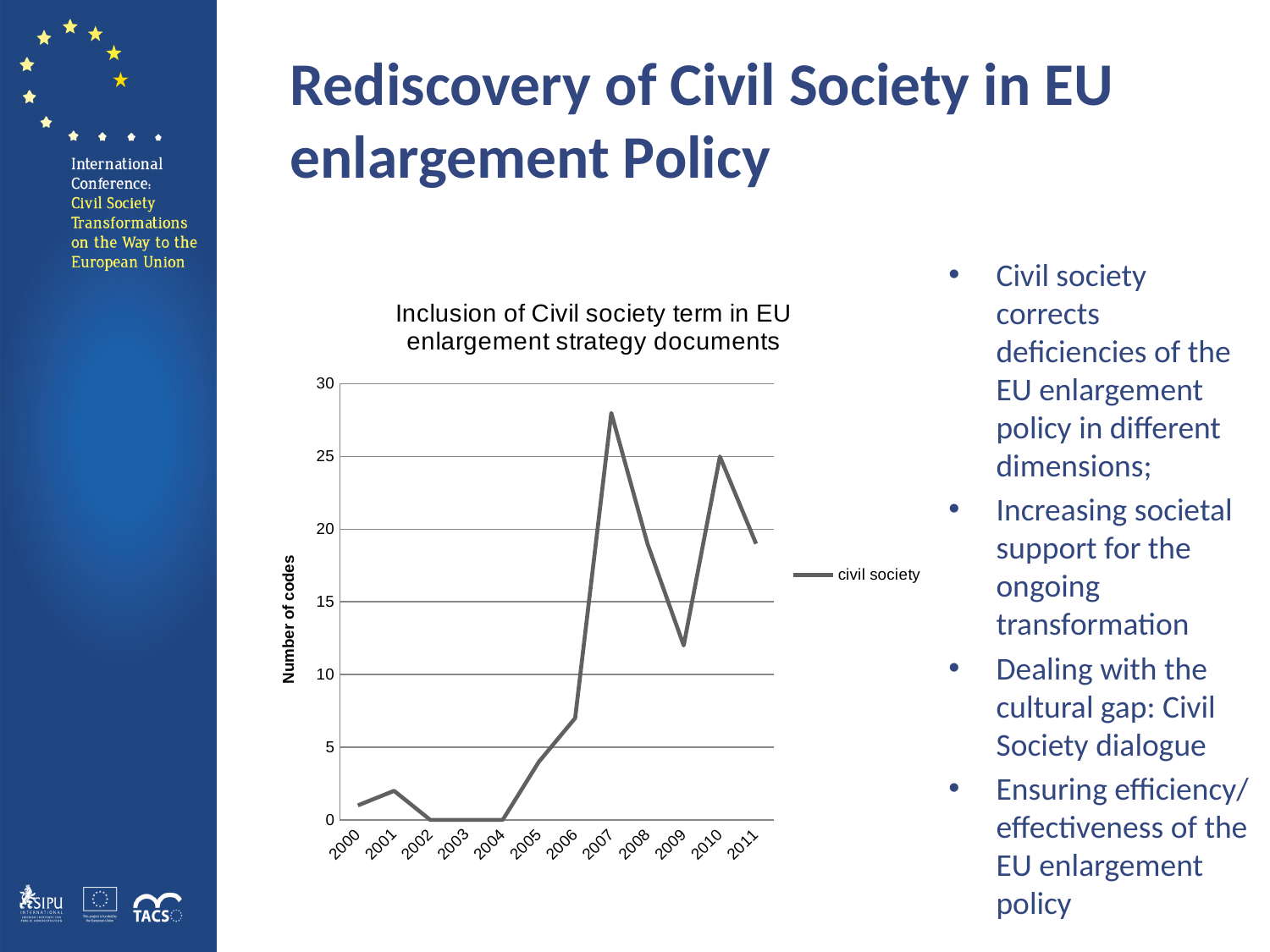

# Rediscovery of Civil Society in EU enlargement Policy
Civil society corrects deficiencies of the EU enlargement policy in different dimensions;
Increasing societal support for the ongoing transformation
Dealing with the cultural gap: Civil Society dialogue
Ensuring efficiency/ effectiveness of the EU enlargement policy

### Chart: Inclusion of Civil society term in EU enlargement strategy documents

| Category | civil society |
|---|---|
| 2000.0 | 1.0 |
| 2001.0 | 2.0 |
| 2002.0 | 0.0 |
| 2003.0 | 0.0 |
| 2004.0 | 0.0 |
| 2005.0 | 4.0 |
| 2006.0 | 7.0 |
| 2007.0 | 28.0 |
| 2008.0 | 19.0 |
| 2009.0 | 12.0 |
| 2010.0 | 25.0 |
| 2011.0 | 19.0 |